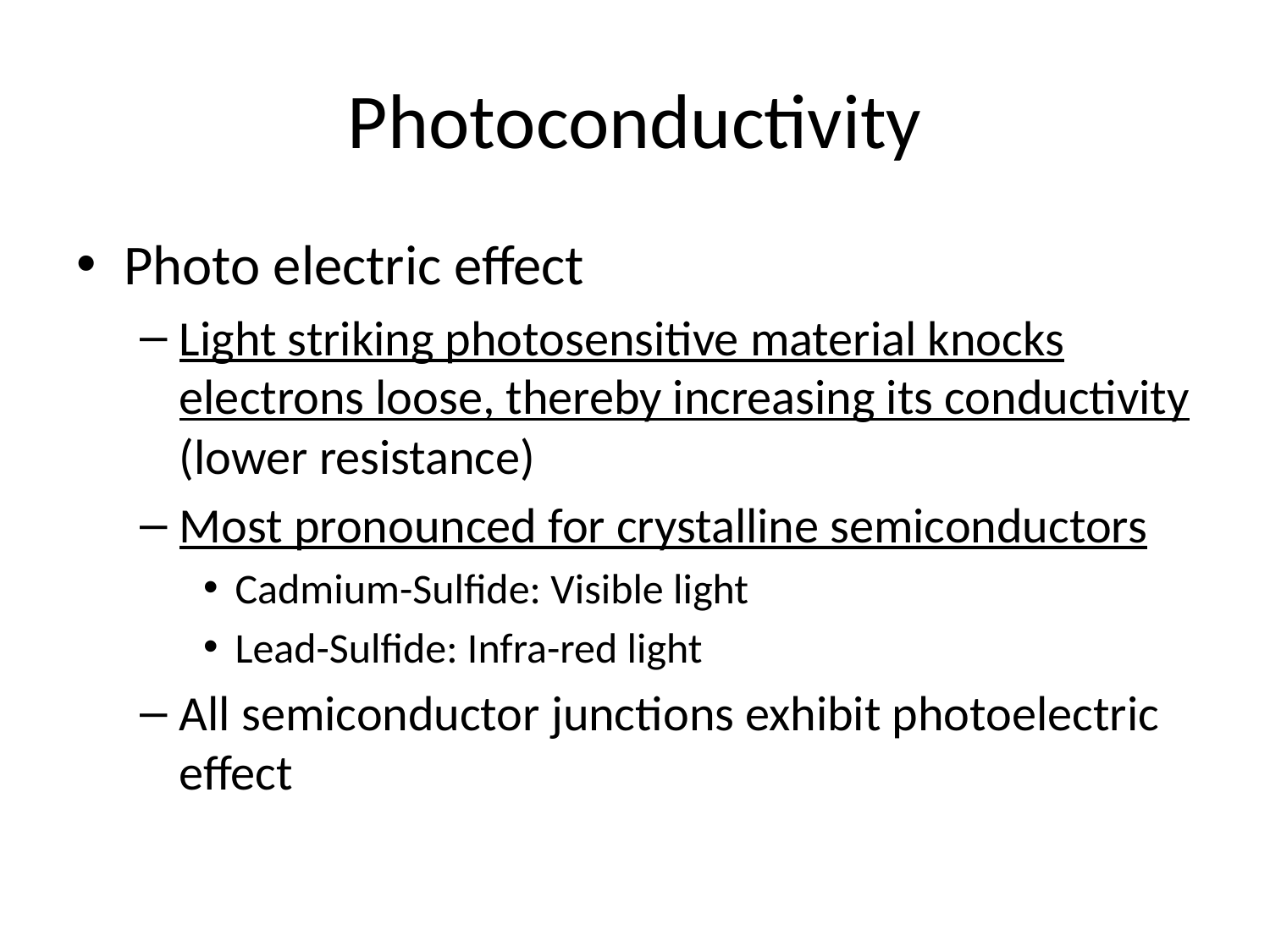

# Photoconductivity
Photo electric effect
Light striking photosensitive material knocks electrons loose, thereby increasing its conductivity (lower resistance)
Most pronounced for crystalline semiconductors
Cadmium-Sulfide: Visible light
Lead-Sulfide: Infra-red light
All semiconductor junctions exhibit photoelectric effect